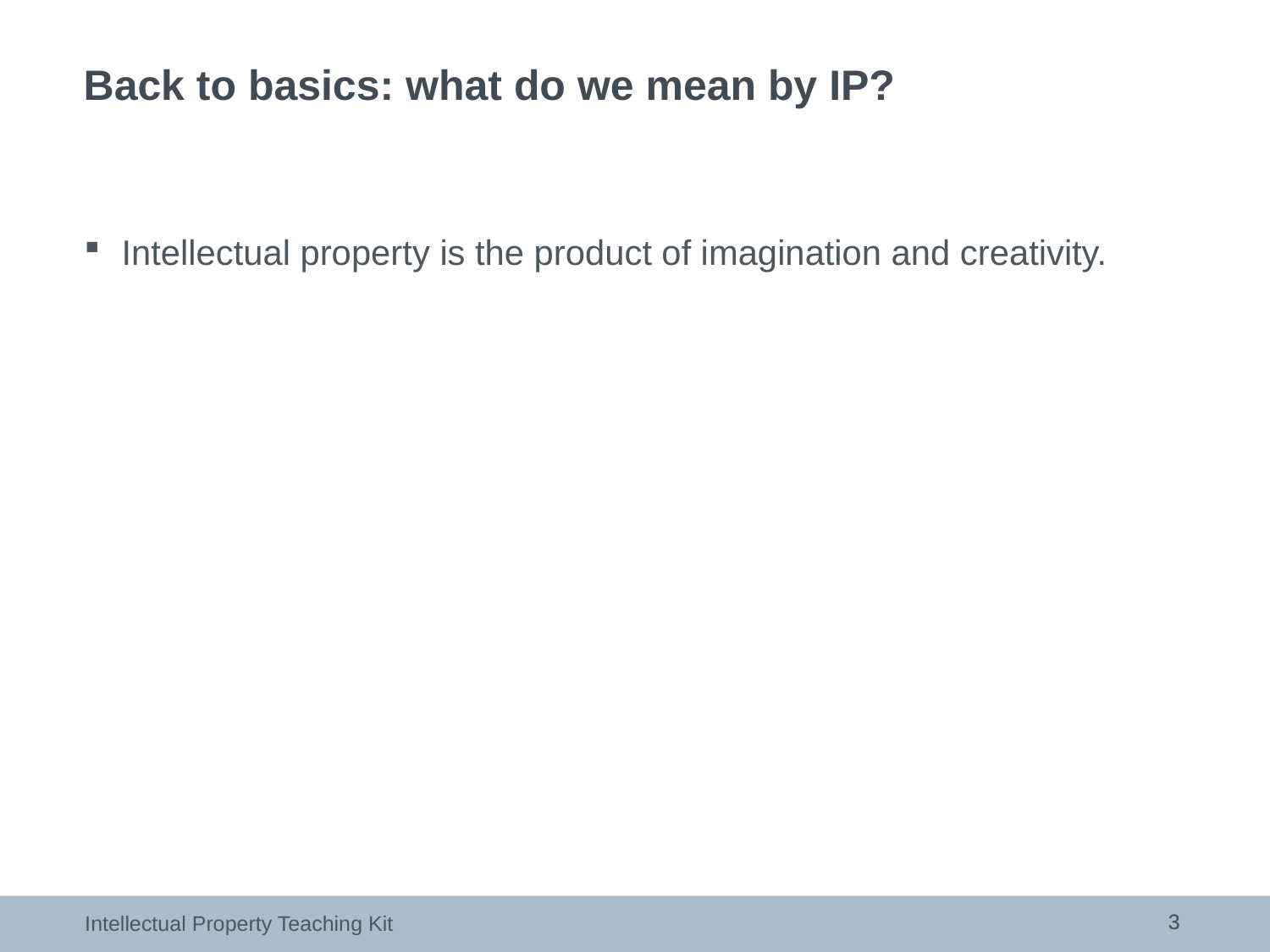

# Back to basics: what do we mean by IP?
Intellectual property is the product of imagination and creativity.

3
3
Intellectual Property Teaching Kit